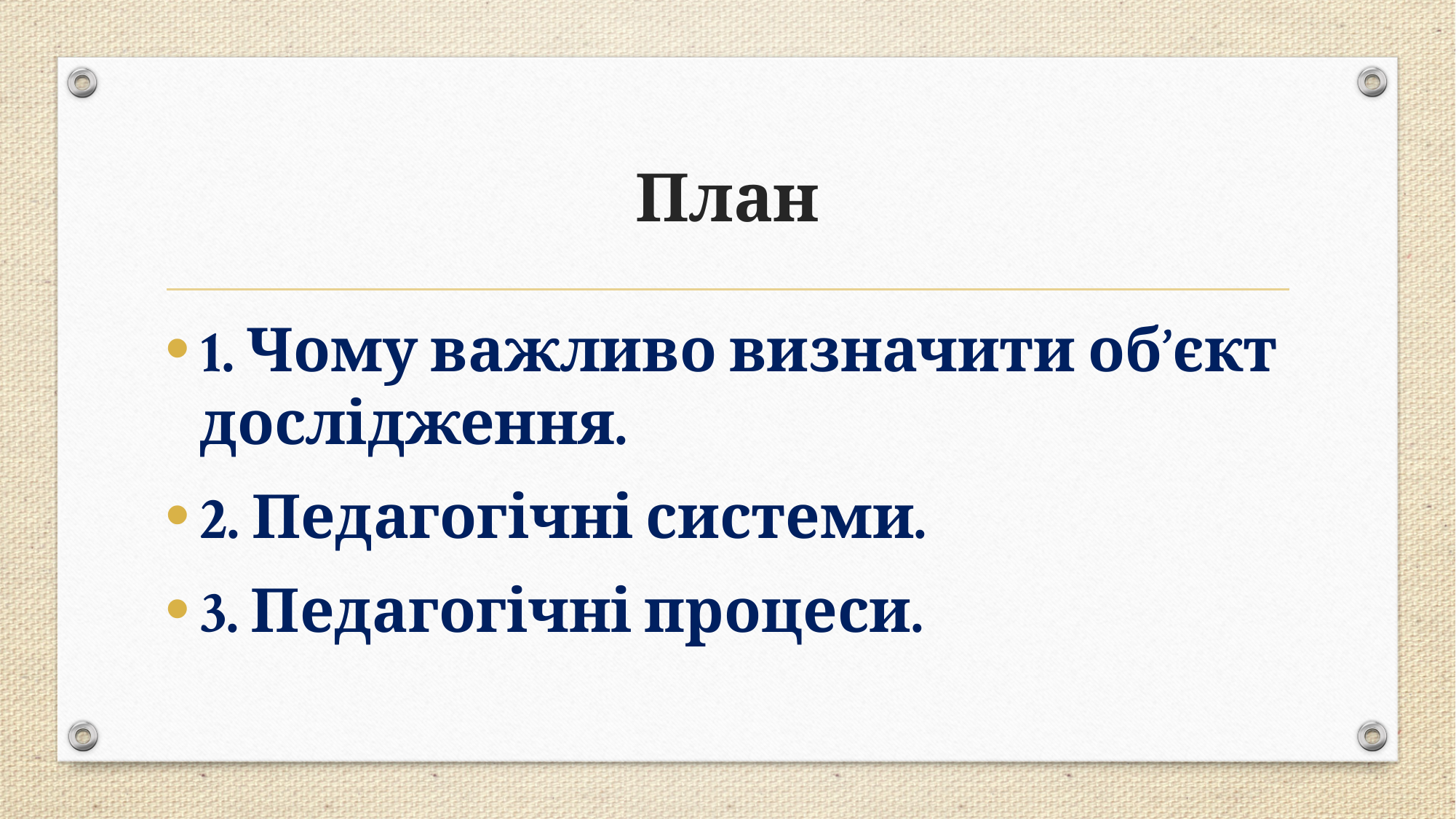

# План
1. Чому важливо визначити об’єкт дослідження.
2. Педагогічні системи.
3. Педагогічні процеси.